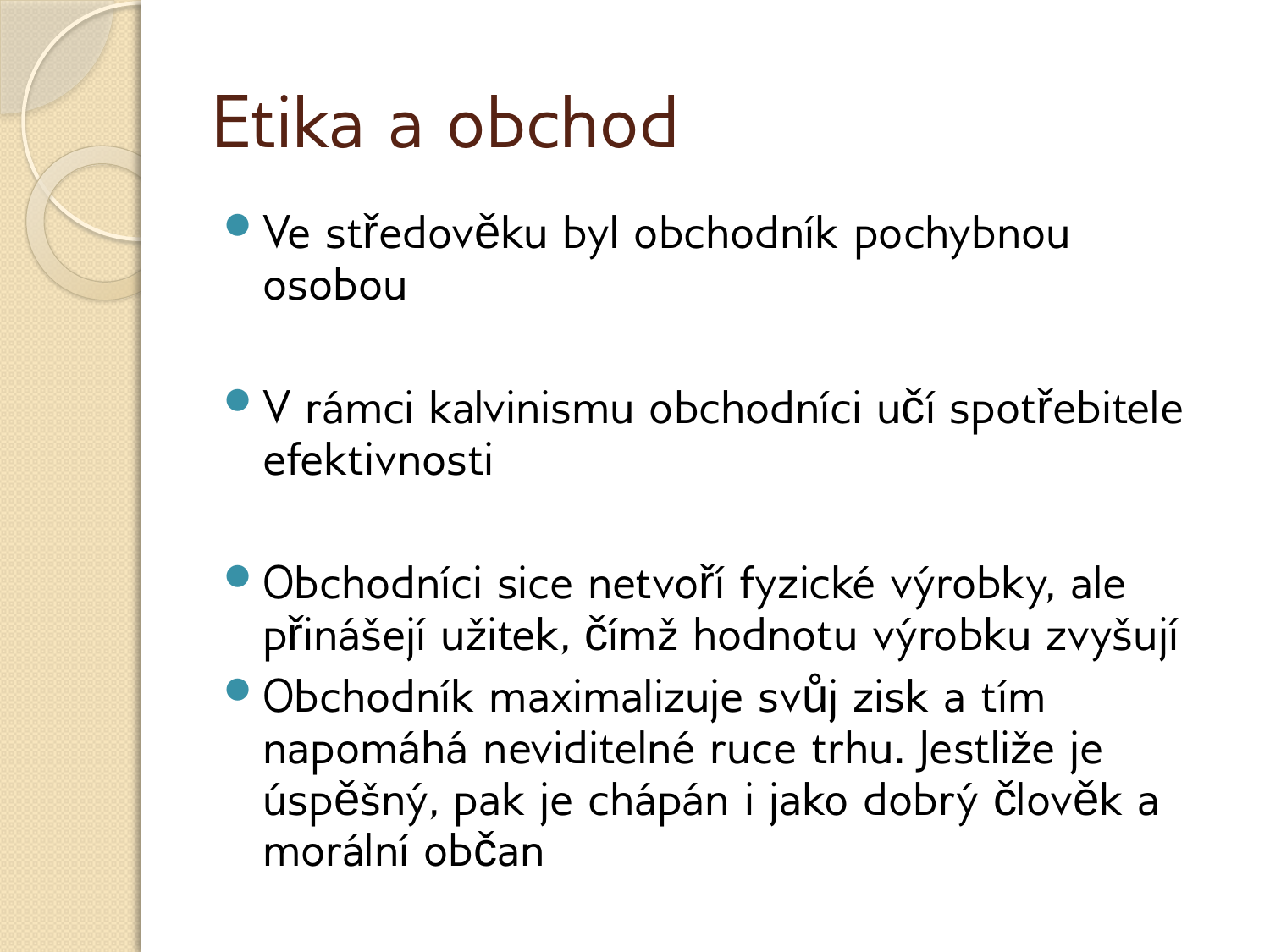

# Etika a obchod
Ve středověku byl obchodník pochybnou osobou

V rámci kalvinismu obchodníci učí spotřebitele efektivnosti

Obchodníci sice netvoří fyzické výrobky, ale přinášejí užitek, čímž hodnotu výrobku zvyšují
Obchodník maximalizuje svůj zisk a tím napomáhá neviditelné ruce trhu. Jestliže je úspěšný, pak je chápán i jako dobrý člověk a morální občan